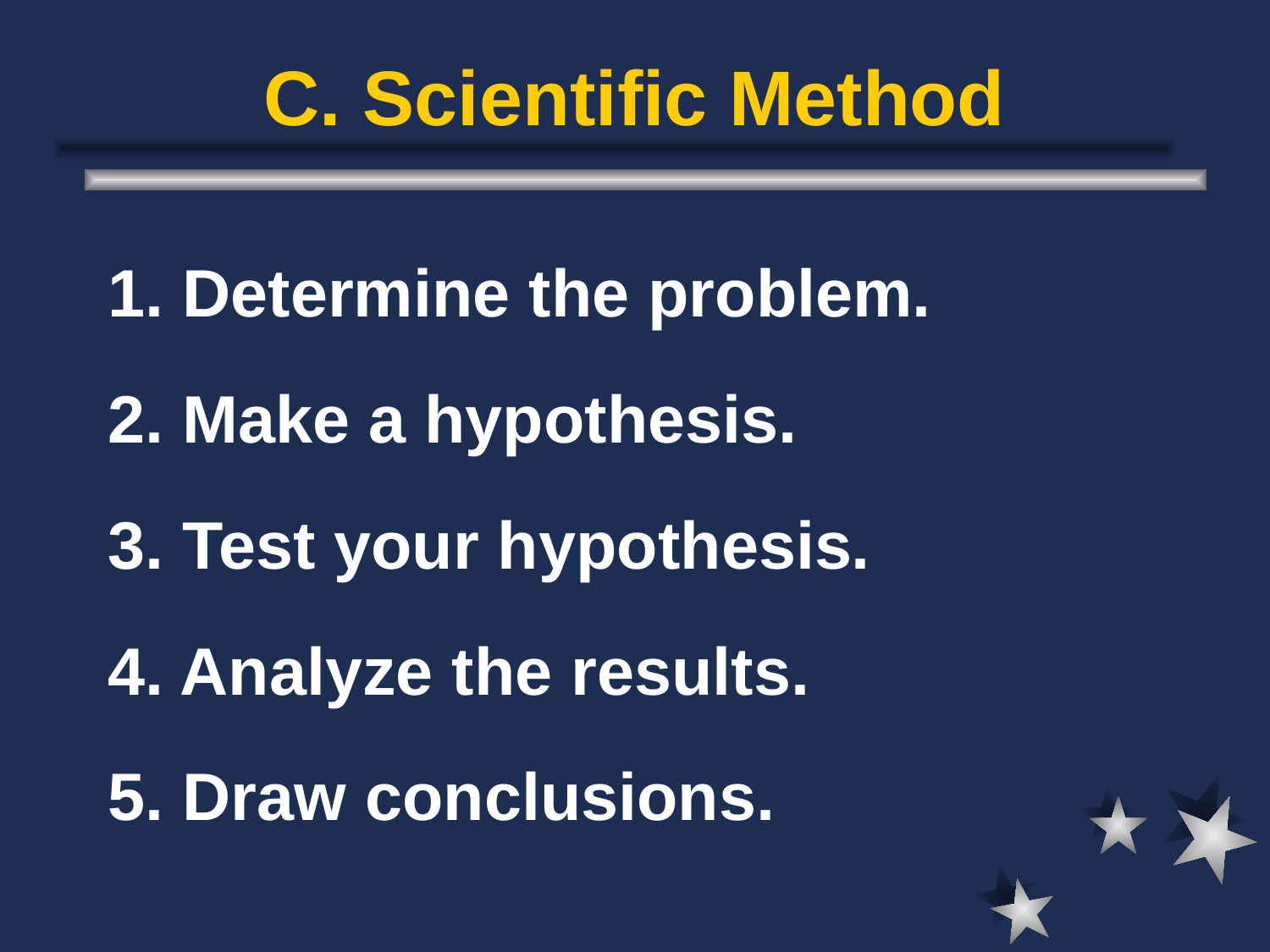

# C. Scientific Method
1. Determine the problem.
2. Make a hypothesis.
3. Test your hypothesis.
4. Analyze the results.
5. Draw conclusions.